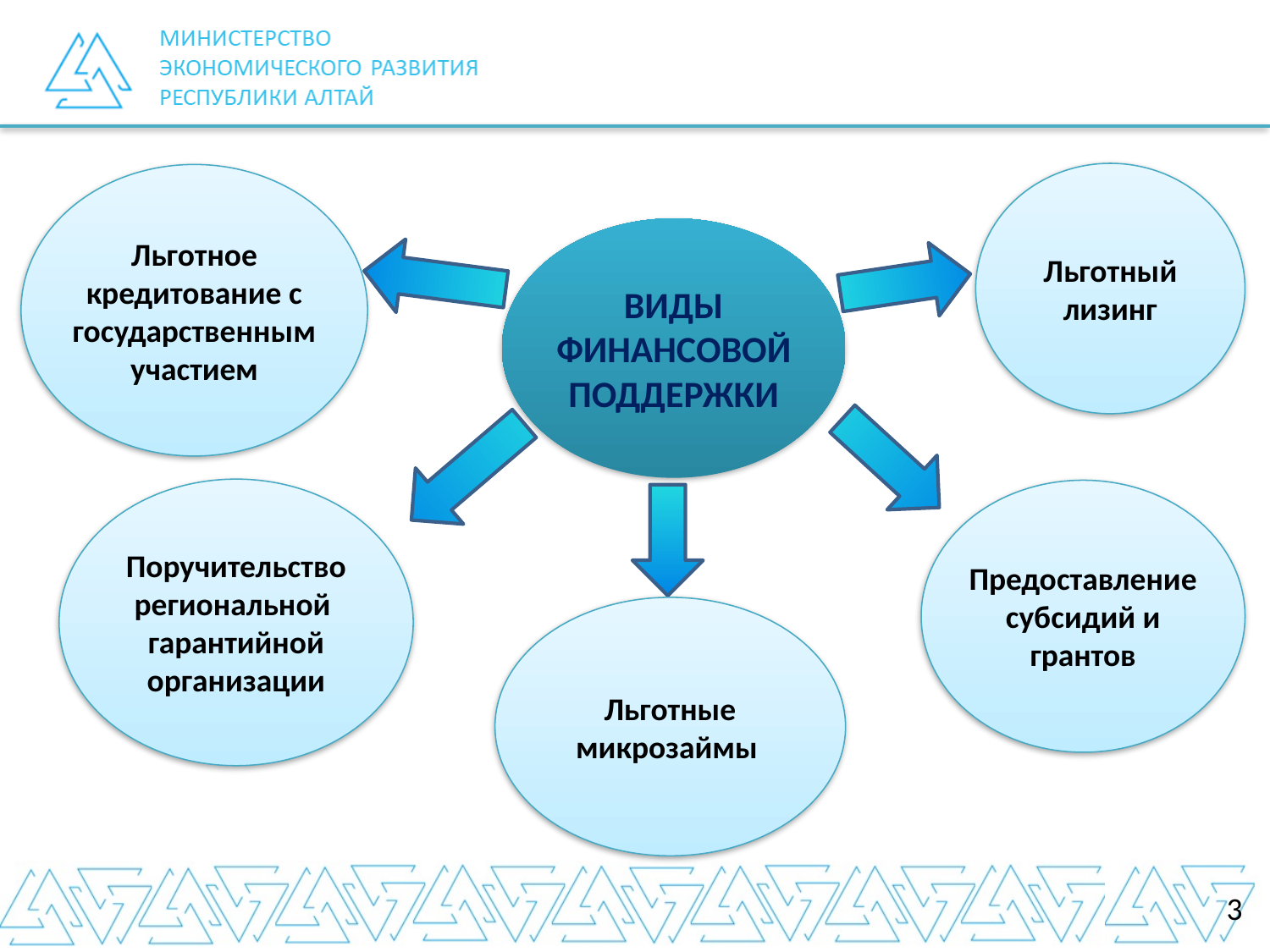

Льготный лизинг
Льготное кредитование с государственным участием

ВИДЫ ФИНАНСОВОЙ ПОДДЕРЖКИ

Поручительство региональной  гарантийной организации
Предоставление субсидий и грантов

Льготные микрозаймы
3